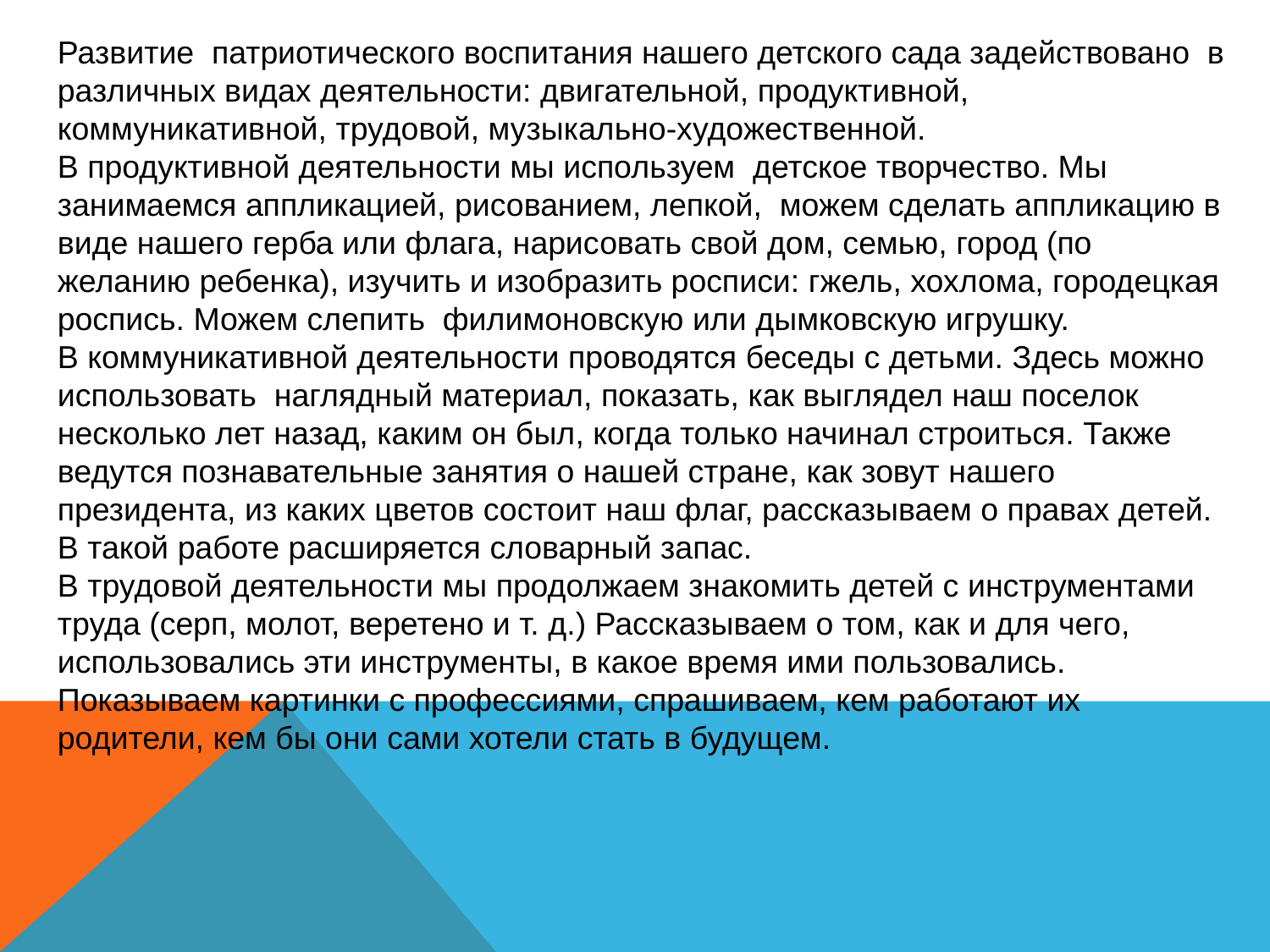

Развитие  патриотического воспитания нашего детского сада задействовано  в различных видах деятельности: двигательной, продуктивной, коммуникативной, трудовой, музыкально-художественной.
В продуктивной деятельности мы используем  детское творчество. Мы занимаемся аппликацией, рисованием, лепкой,  можем сделать аппликацию в виде нашего герба или флага, нарисовать свой дом, семью, город (по желанию ребенка), изучить и изобразить росписи: гжель, хохлома, городецкая роспись. Можем слепить  филимоновскую или дымковскую игрушку.
В коммуникативной деятельности проводятся беседы с детьми. Здесь можно использовать  наглядный материал, показать, как выглядел наш поселок
несколько лет назад, каким он был, когда только начинал строиться. Также ведутся познавательные занятия о нашей стране, как зовут нашего президента, из каких цветов состоит наш флаг, рассказываем о правах детей. В такой работе расширяется словарный запас.
В трудовой деятельности мы продолжаем знакомить детей с инструментами труда (серп, молот, веретено и т. д.) Рассказываем о том, как и для чего, использовались эти инструменты, в какое время ими пользовались.  Показываем картинки с профессиями, спрашиваем, кем работают их родители, кем бы они сами хотели стать в будущем.